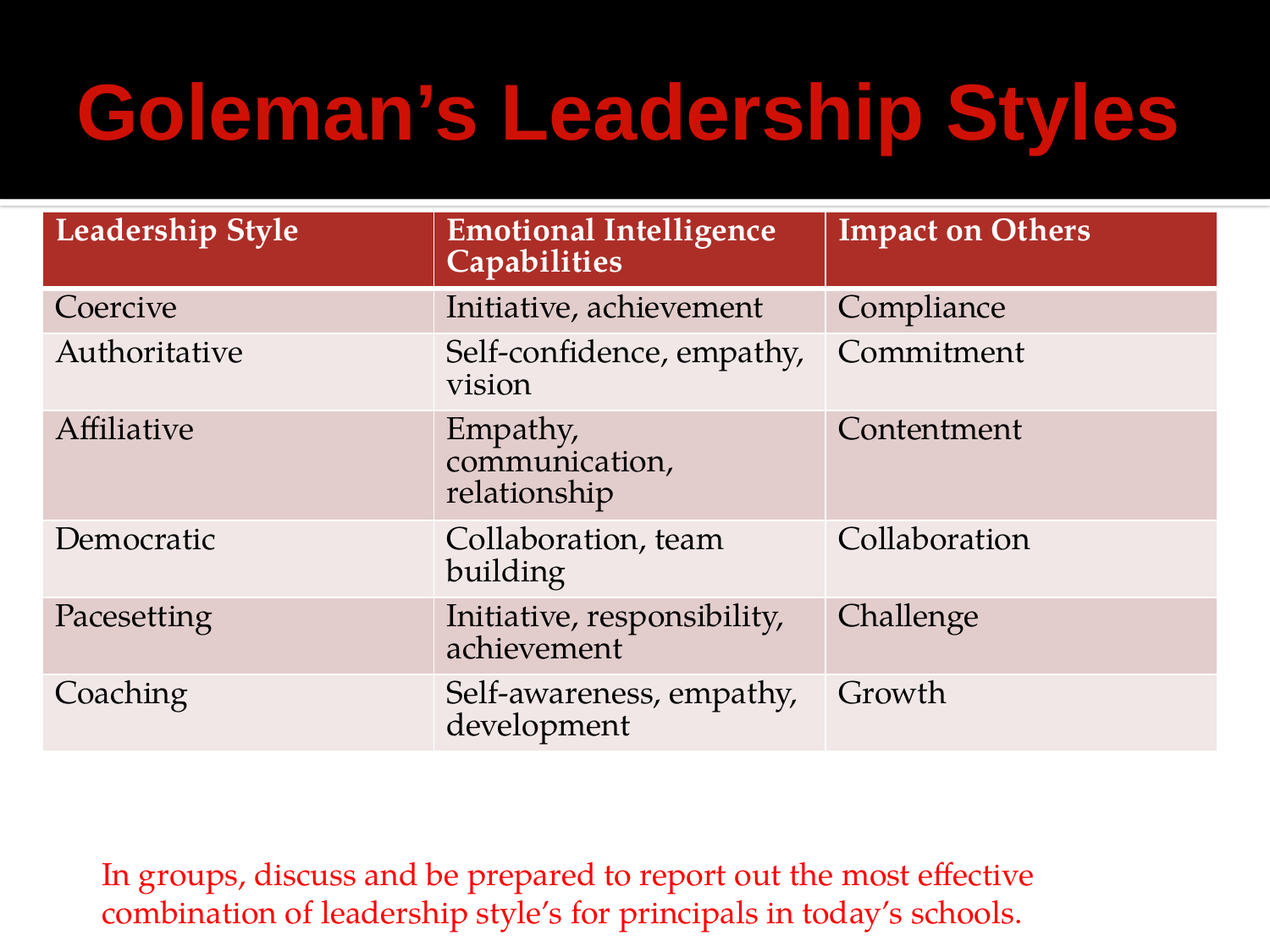

# Goleman’s Leadership Styles
| Leadership Style | Emotional Intelligence Capabilities | Impact on Others |
| --- | --- | --- |
| Coercive | Initiative, achievement | Compliance |
| Authoritative | Self-confidence, empathy, vision | Commitment |
| Affiliative | Empathy, communication, relationship | Contentment |
| Democratic | Collaboration, team building | Collaboration |
| Pacesetting | Initiative, responsibility, achievement | Challenge |
| Coaching | Self-awareness, empathy, development | Growth |
In groups, discuss and be prepared to report out the most effective combination of leadership style’s for principals in today’s schools.